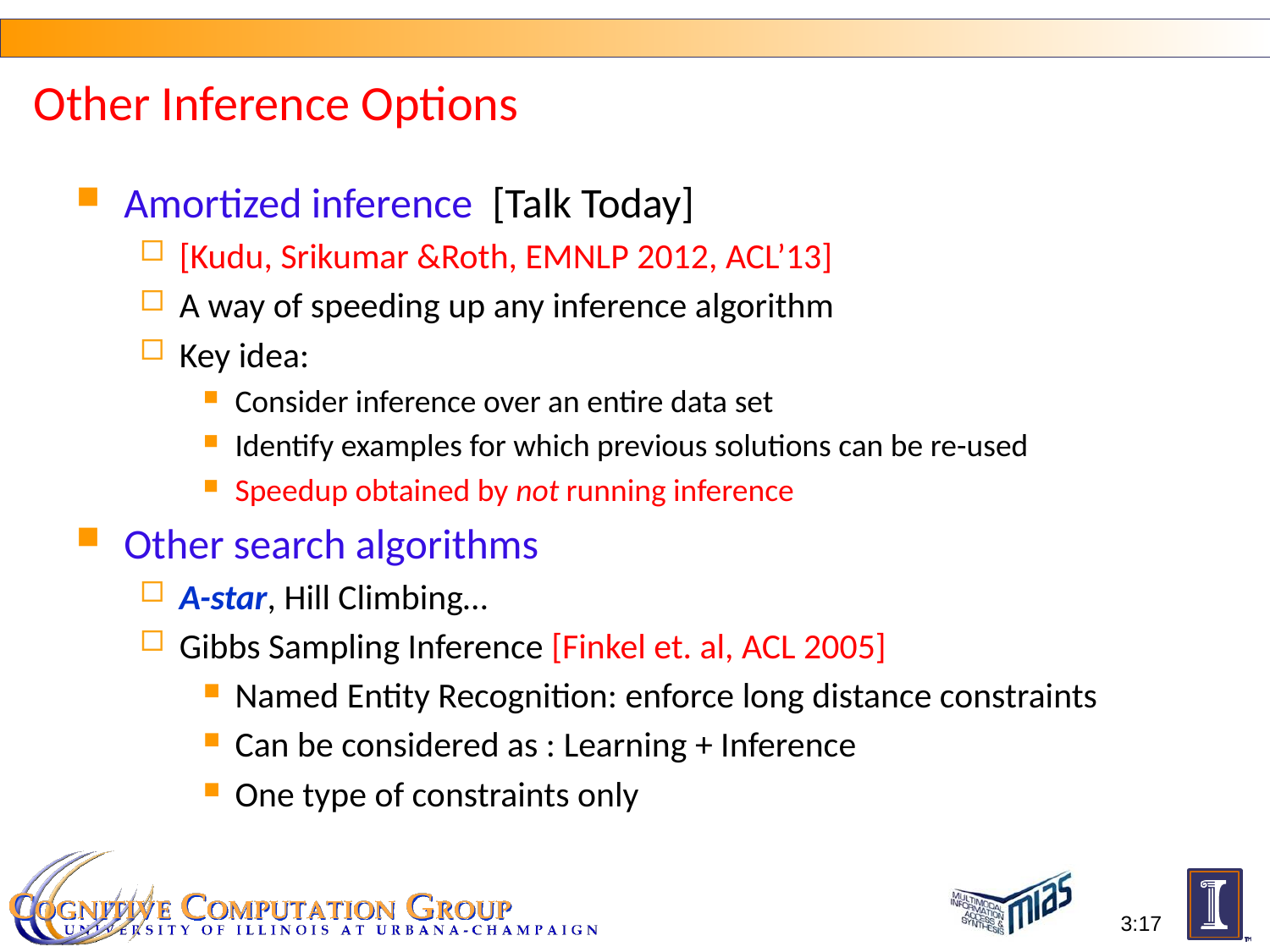

# Other Inference Options
Amortized inference  [Talk Today]
[Kudu, Srikumar &Roth, EMNLP 2012, ACL’13]
A way of speeding up any inference algorithm
Key idea:
Consider inference over an entire data set
Identify examples for which previous solutions can be re-used
Speedup obtained by not running inference
Other search algorithms
A-star, Hill Climbing…
Gibbs Sampling Inference [Finkel et. al, ACL 2005]
Named Entity Recognition: enforce long distance constraints
Can be considered as : Learning + Inference
One type of constraints only

3:17